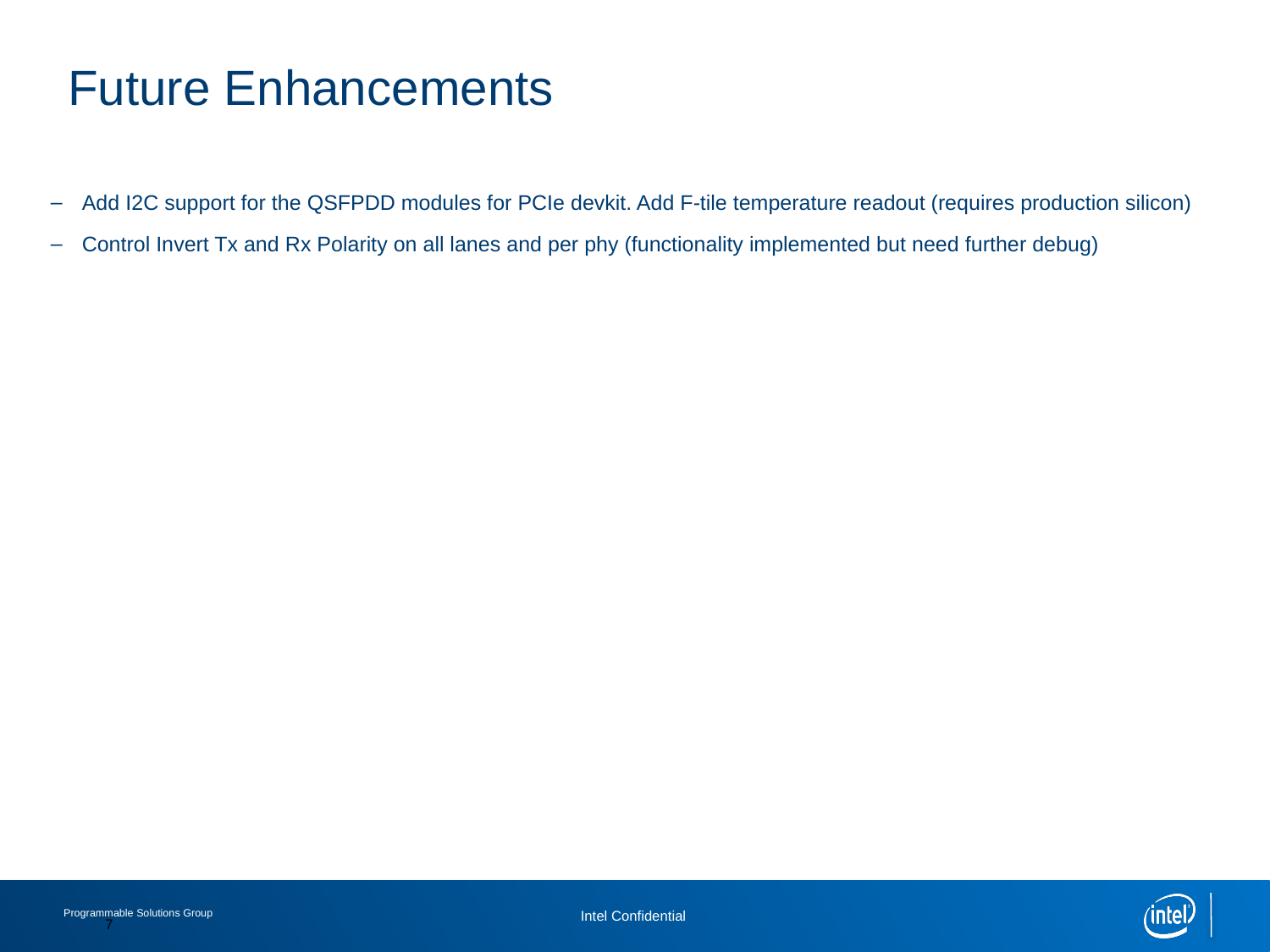

# Future Enhancements

Add I2C support for the QSFPDD modules for PCIe devkit. Add F-tile temperature readout (requires production silicon)
Control Invert Tx and Rx Polarity on all lanes and per phy (functionality implemented but need further debug)

7